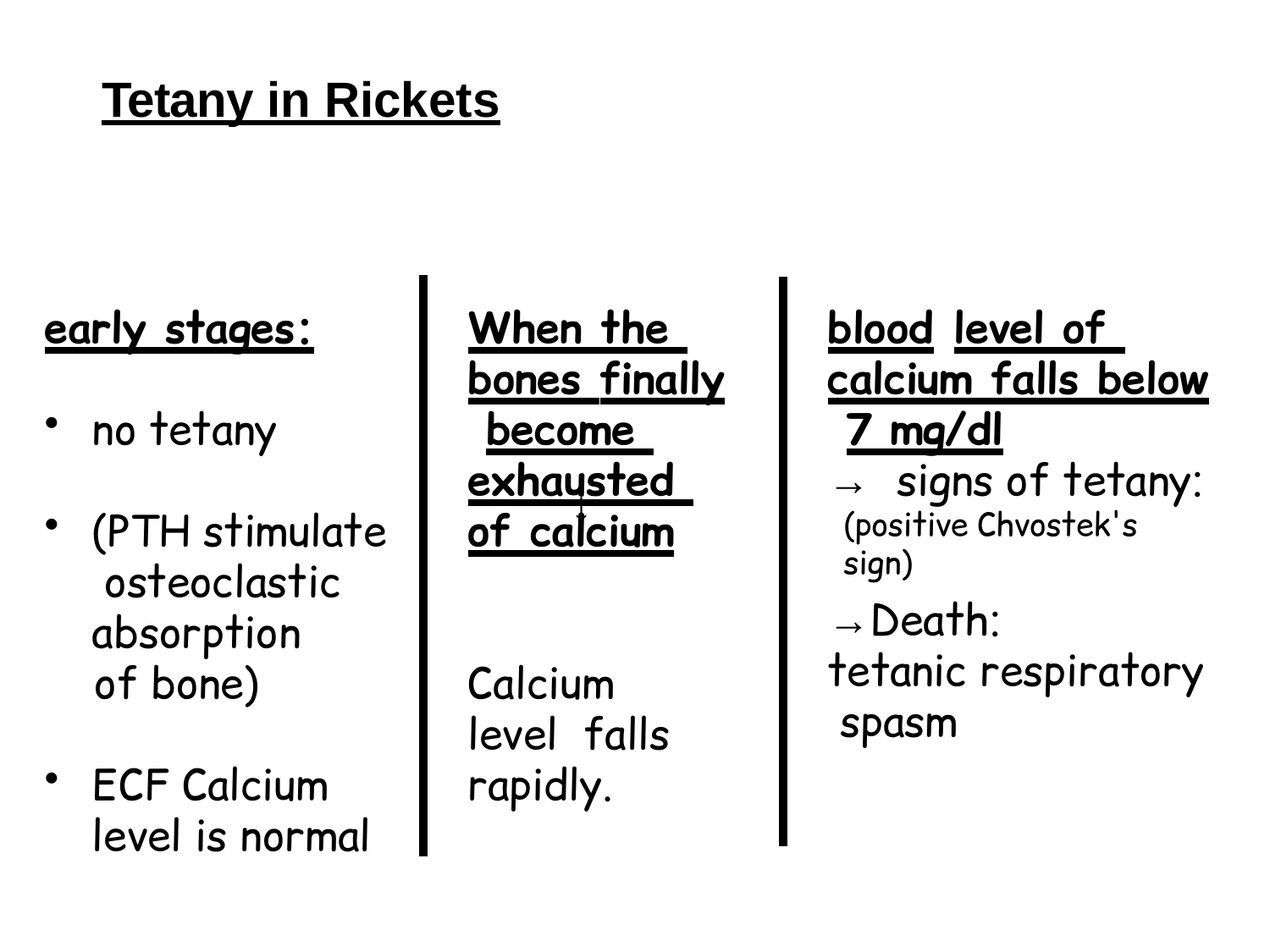

# Tetany in Rickets

early stages:
no tetany
(PTH stimulate  osteoclastic  absorption
of bone)
ECF Calcium  level is normal
When the  bones finally  become  exhausted  of calcium
blood	level of  calcium falls below  7 mg/dl
→	signs of tetany:
(positive Chvostek's sign)
→
→Death:
tetanic respiratory  spasm
Calcium	level  falls rapidly.